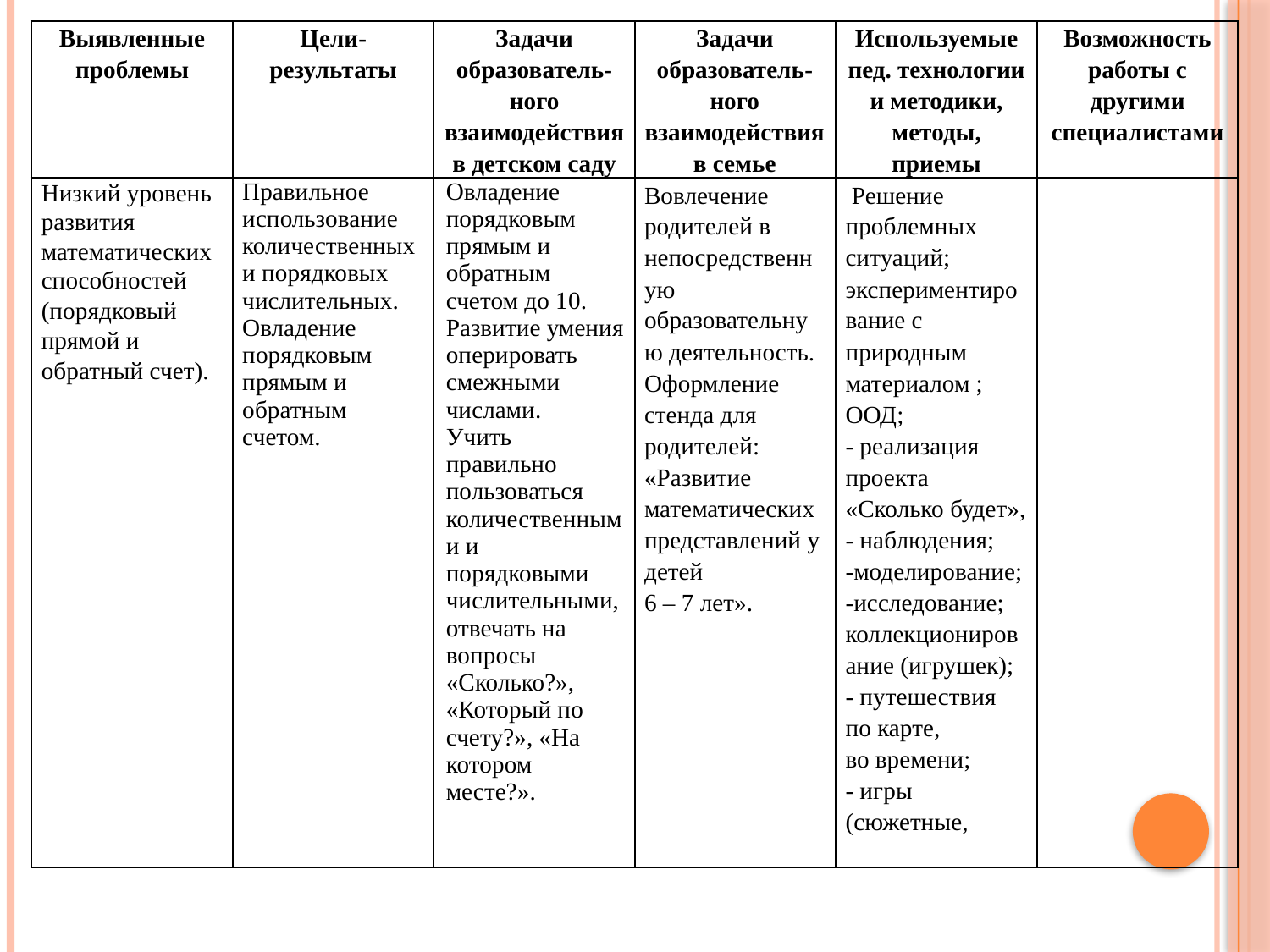

| Выявленные проблемы | Цели-результаты | Задачи образователь-ного взаимодействия в детском саду | Задачи образователь-ного взаимодействия в семье | Используемые пед. технологии и методики, методы, приемы | Возможность работы с другими специалистами |
| --- | --- | --- | --- | --- | --- |
| Низкий уровень развития математических способностей (порядковый прямой и обратный счет). | Правильное использование количественных и порядковых числительных. Овладение порядковым прямым и обратным счетом. | Овладение порядковым прямым и обратным счетом до 10. Развитие умения оперировать смежными числами. Учить правильно пользоваться количественными и порядковыми числительными, отвечать на вопросы «Сколько?», «Который по счету?», «На котором месте?». | Вовлечение родителей в непосредственную образовательную деятельность. Оформление стенда для родителей: «Развитие математических представлений у детей 6 – 7 лет». | Решение проблемных ситуаций; экспериментирование с природным материалом ; ООД; - реализация проекта «Сколько будет», - наблюдения; -моделирование; -исследование; коллекционирование (игрушек); - путешествия по карте, во времени; - игры (сюжетные, |  |
#